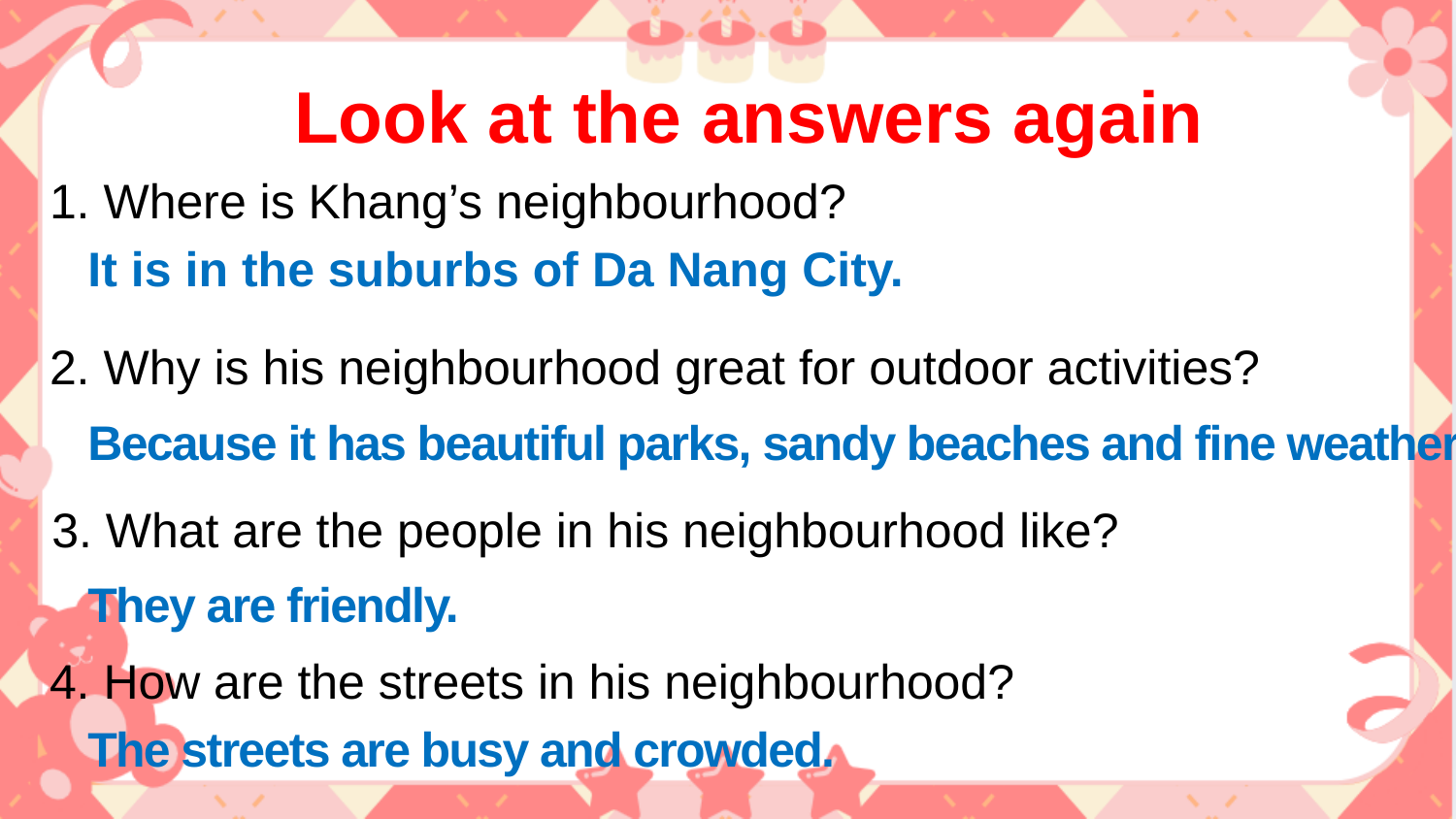

Look at the answers again
1. Where is Khang’s neighbourhood?
It is in the suburbs of Da Nang City.
2. Why is his neighbourhood great for outdoor activities?
Because it has beautiful parks, sandy beaches and fine weather.
3. What are the people in his neighbourhood like?
They are friendly.
4. How are the streets in his neighbourhood?
The streets are busy and crowded.